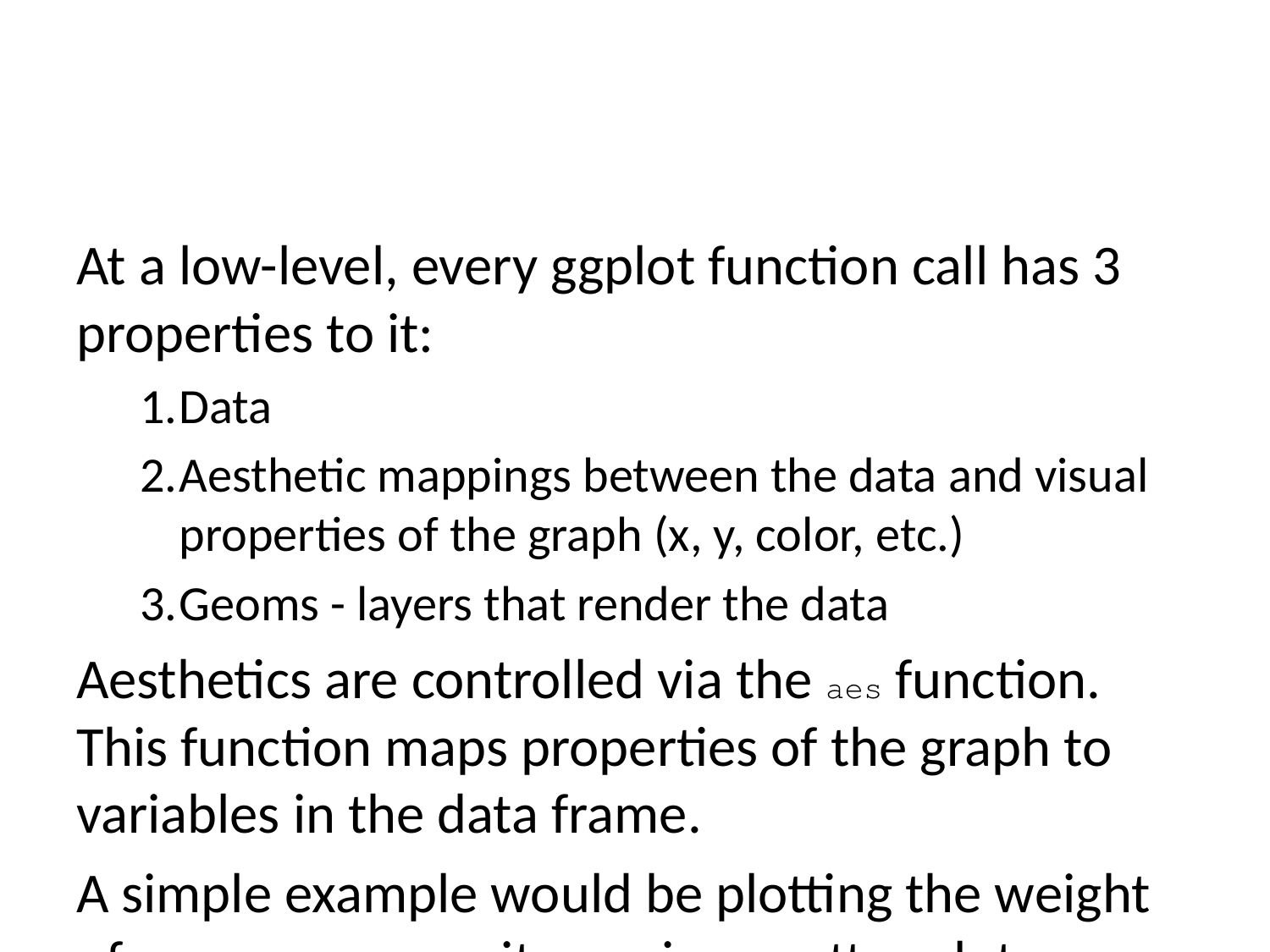

At a low-level, every ggplot function call has 3 properties to it:
Data
Aesthetic mappings between the data and visual properties of the graph (x, y, color, etc.)
Geoms - layers that render the data
Aesthetics are controlled via the aes function. This function maps properties of the graph to variables in the data frame.
A simple example would be plotting the weight of a mouse versus its age in a scatter plot.
NOTE: I have added data to the dataframe, specifically 10 more mice. This will make the plots more populated.